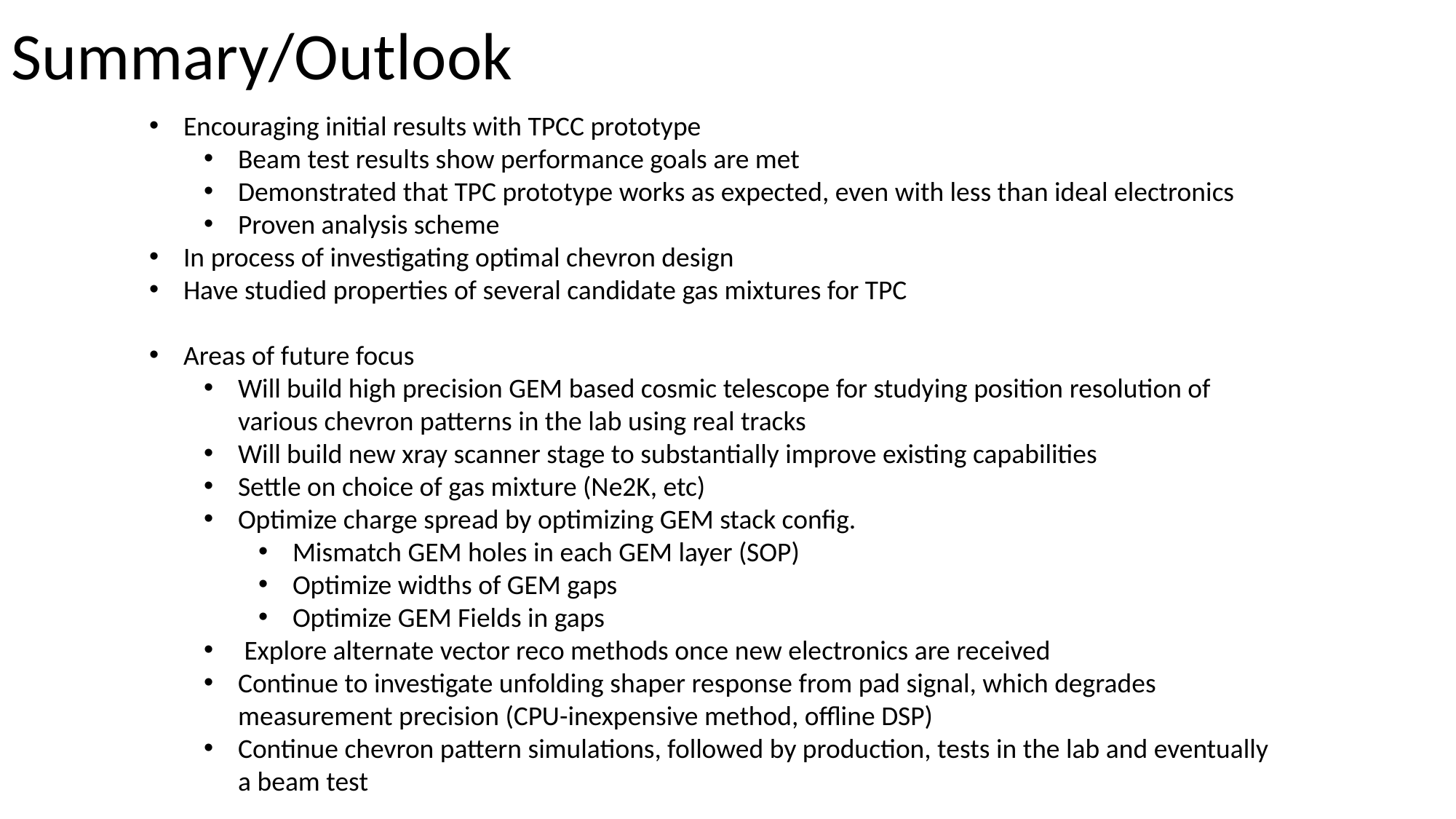

# Summary/Outlook
Encouraging initial results with TPCC prototype
Beam test results show performance goals are met
Demonstrated that TPC prototype works as expected, even with less than ideal electronics
Proven analysis scheme
In process of investigating optimal chevron design
Have studied properties of several candidate gas mixtures for TPC

Areas of future focus
Will build high precision GEM based cosmic telescope for studying position resolution of various chevron patterns in the lab using real tracks
Will build new xray scanner stage to substantially improve existing capabilities
Settle on choice of gas mixture (Ne2K, etc)
Optimize charge spread by optimizing GEM stack config.
Mismatch GEM holes in each GEM layer (SOP)
Optimize widths of GEM gaps
Optimize GEM Fields in gaps
 Explore alternate vector reco methods once new electronics are received
Continue to investigate unfolding shaper response from pad signal, which degrades measurement precision (CPU-inexpensive method, offline DSP)
Continue chevron pattern simulations, followed by production, tests in the lab and eventually a beam test